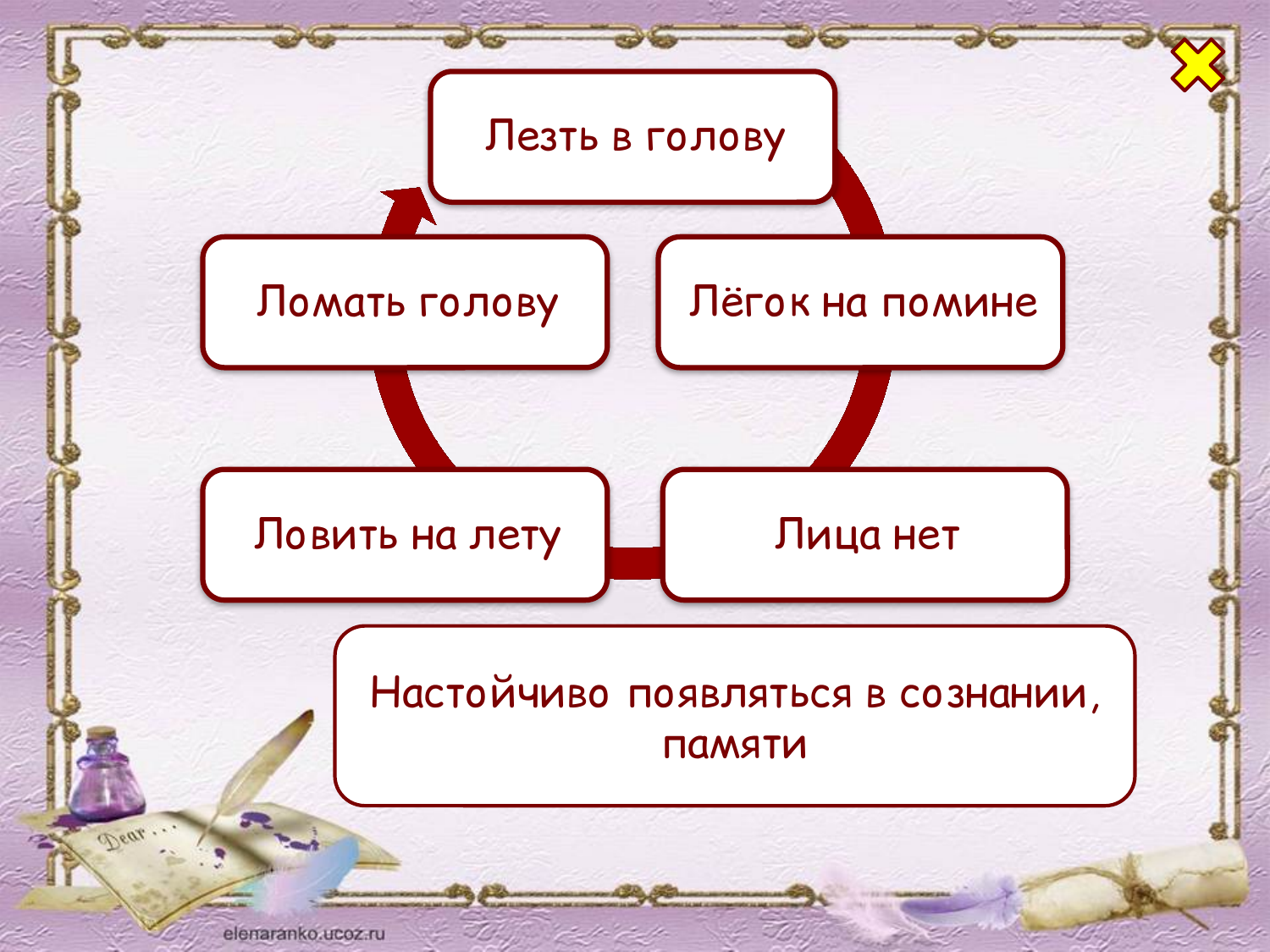

Лезть в голову
Лёгок на помине
Лица нет
Ловить на лету
Ломать голову

Настойчиво появляться в сознании, памяти